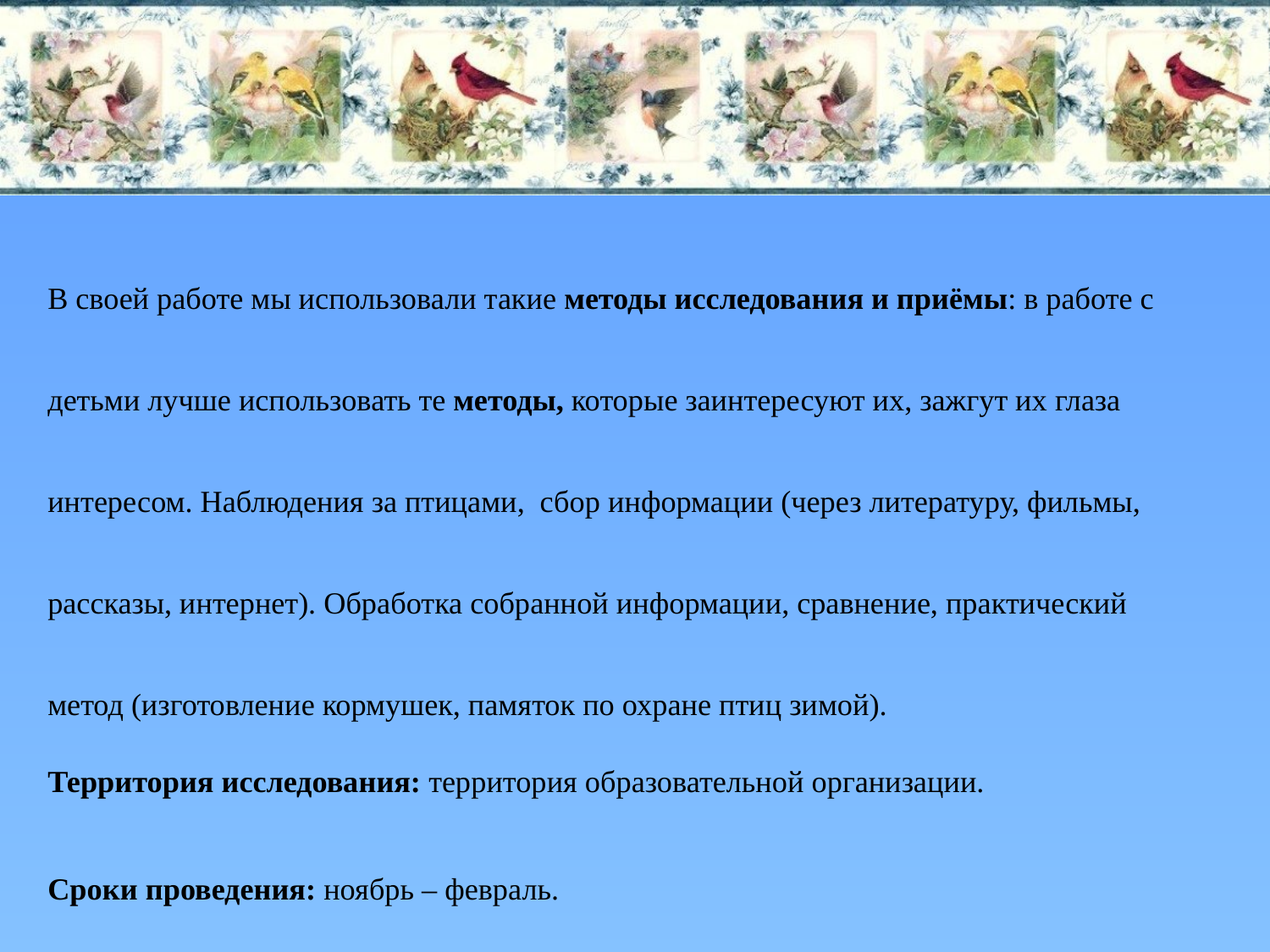

#
В своей работе мы использовали такие методы исследования и приёмы: в работе с детьми лучше использовать те методы, которые заинтересуют их, зажгут их глаза интересом. Наблюдения за птицами,  сбор информации (через литературу, фильмы, рассказы, интернет). Обработка собранной информации, сравнение, практический метод (изготовление кормушек, памяток по охране птиц зимой).
Территория исследования: территория образовательной организации.
Сроки проведения: ноябрь – февраль.